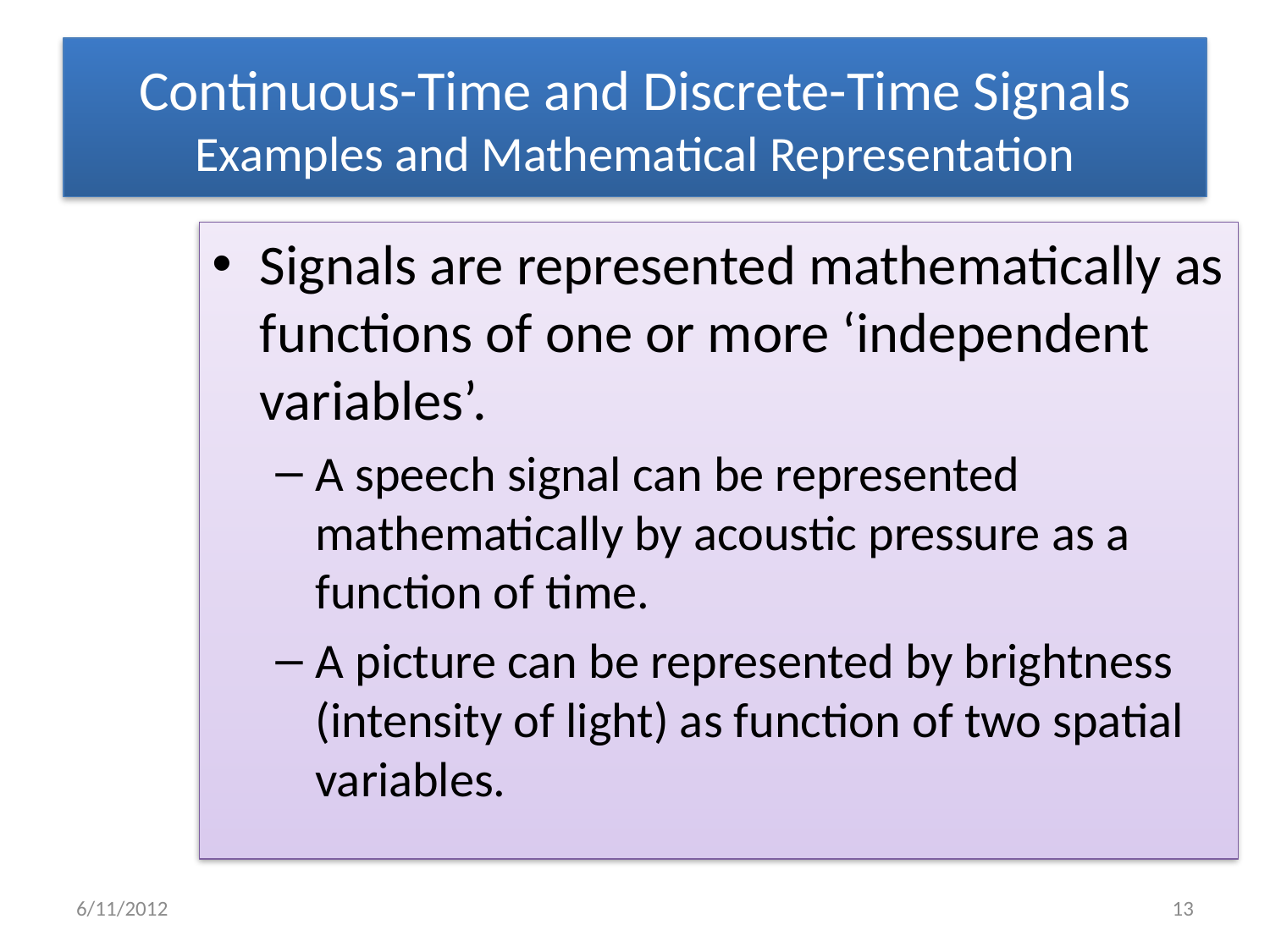

# Continuous-Time and Discrete-Time Signals Examples and Mathematical Representation
Signals are represented mathematically as functions of one or more ‘independent variables’.
A speech signal can be represented mathematically by acoustic pressure as a function of time.
A picture can be represented by brightness (intensity of light) as function of two spatial variables.
6/11/2012

13